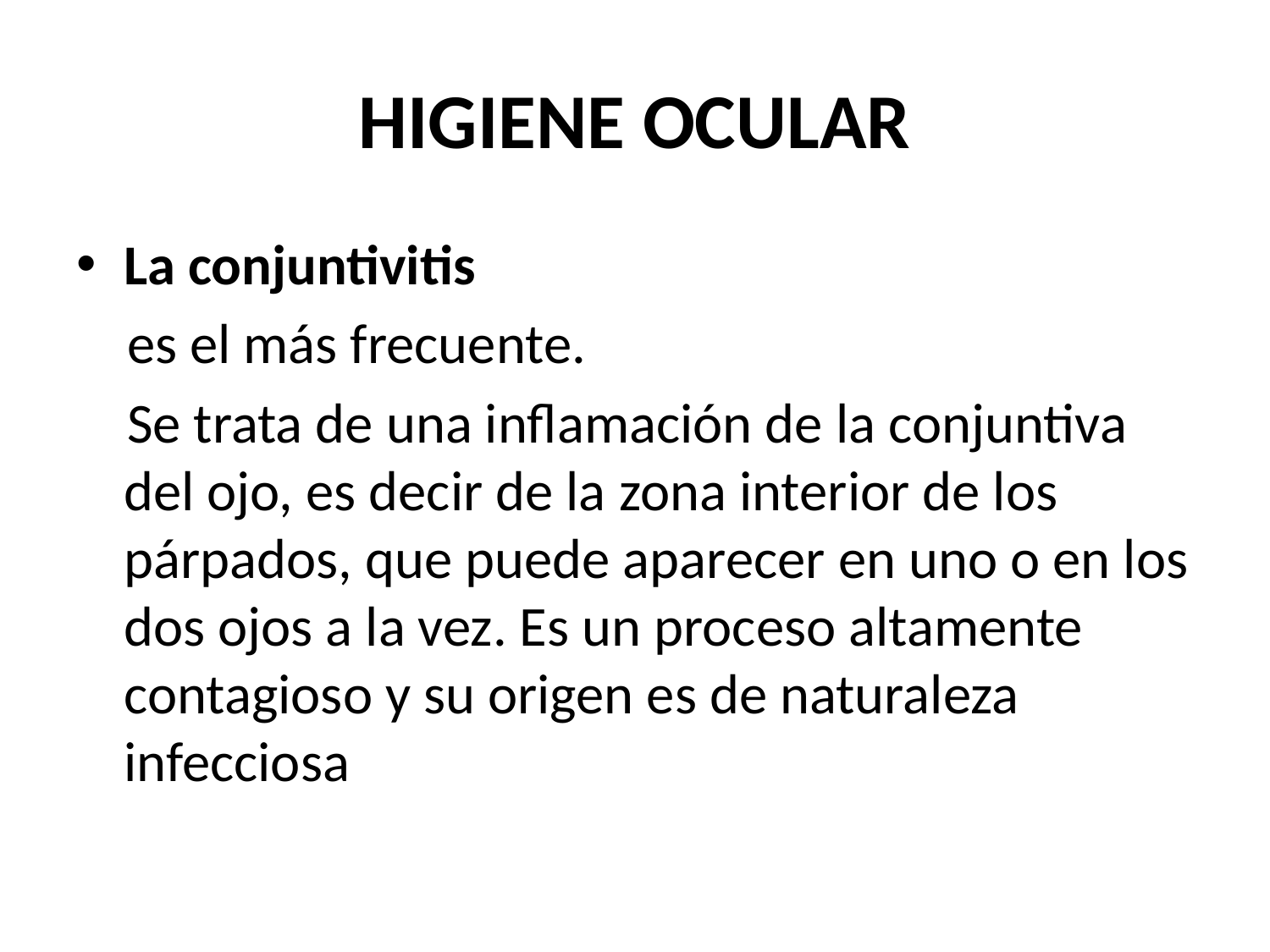

# HIGIENE OCULAR
La conjuntivitis
    es el más frecuente.
    Se trata de una inflamación de la conjuntiva del ojo, es decir de la zona interior de los párpados, que puede aparecer en uno o en los dos ojos a la vez. Es un proceso altamente contagioso y su origen es de naturaleza infecciosa